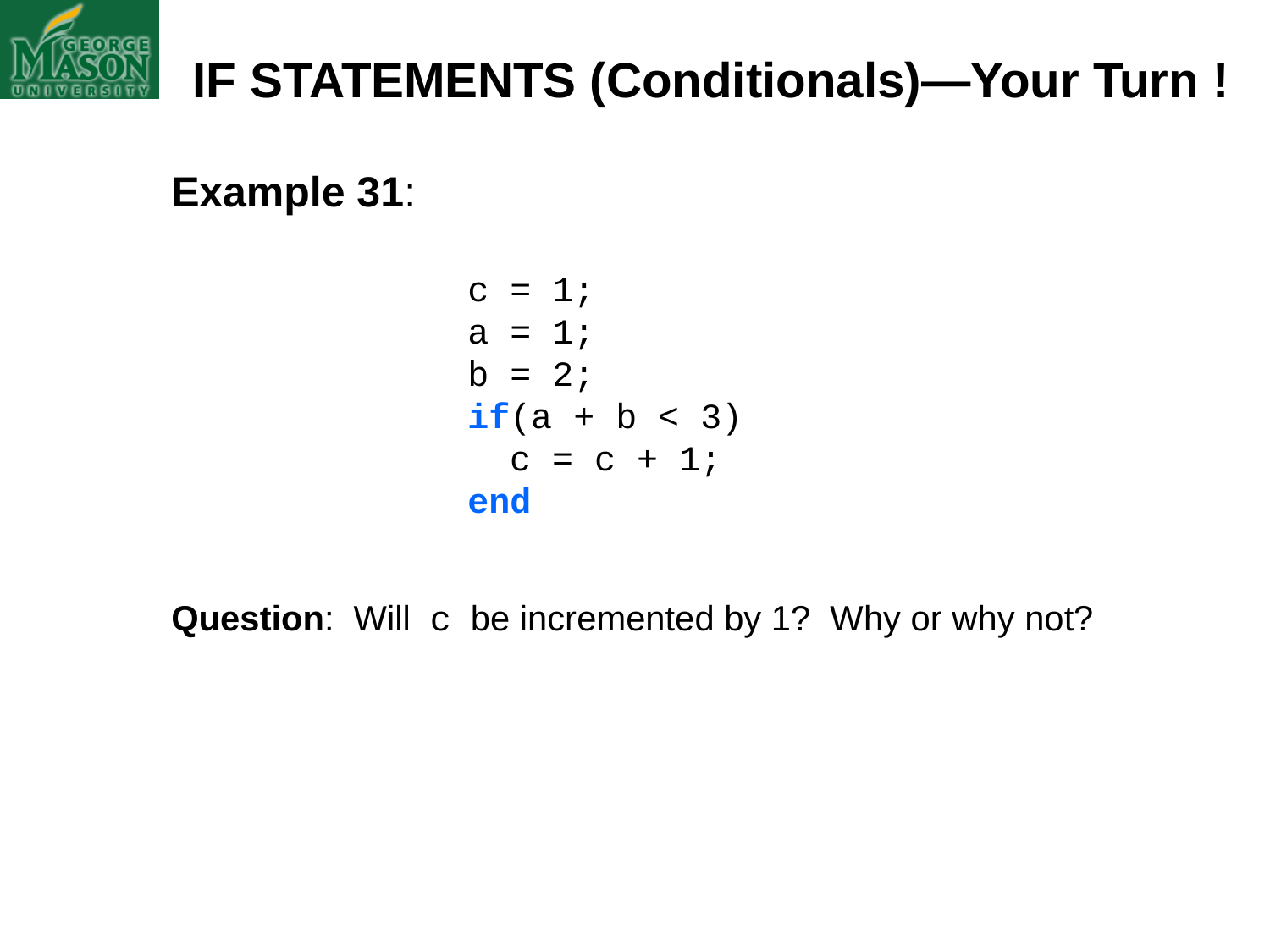

IF STATEMENTS (Conditionals)—Your Turn !
Example 31:

		  c = 1;
		  a = 1;
		  b = 2;
		  if(a + b < 3)
	          c = c + 1;
		  end
Question:  Will  c  be incremented by 1?  Why or why not?